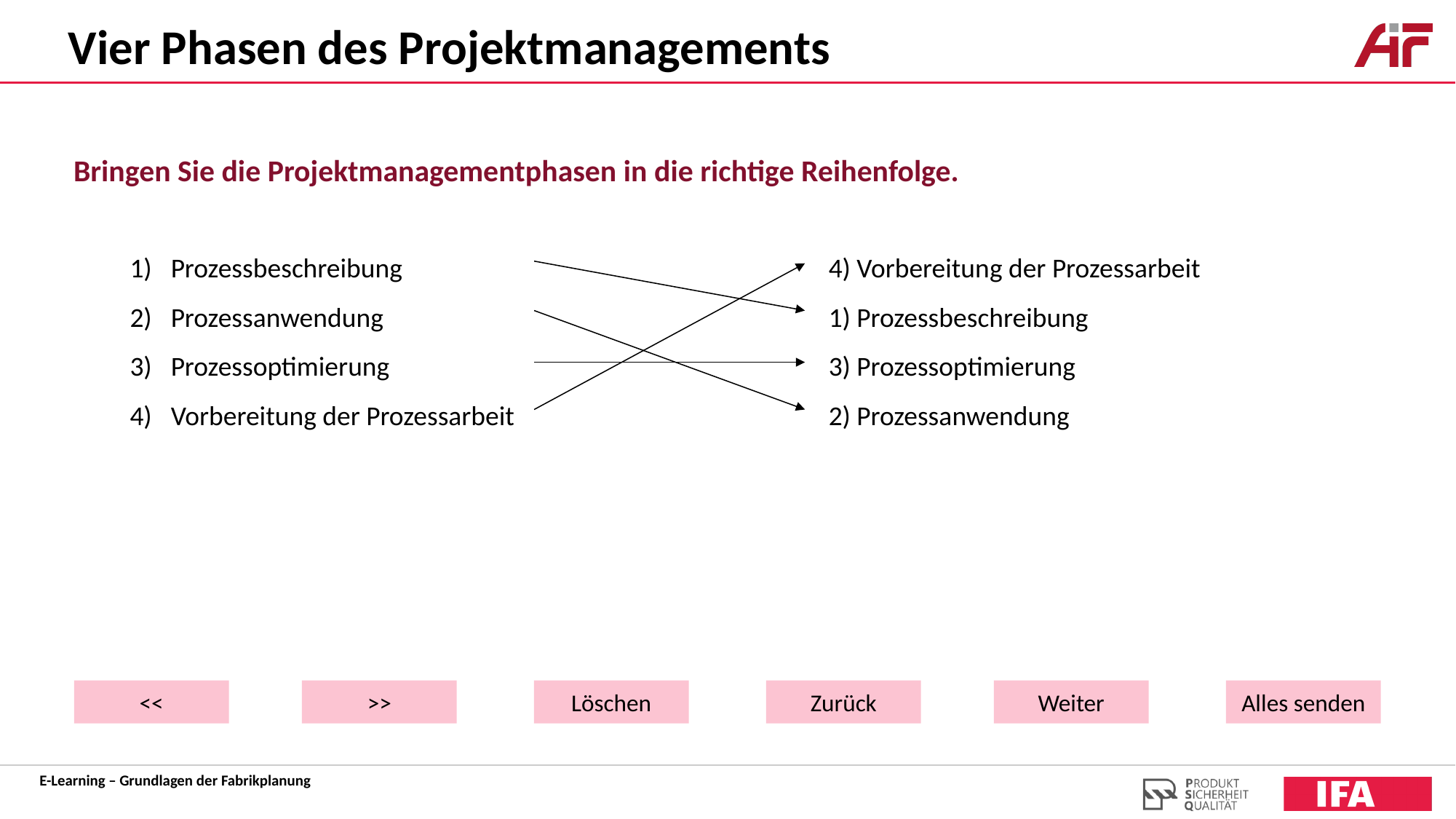

Vier Phasen des Projektmanagements
Bringen Sie die Projektmanagementphasen in die richtige Reihenfolge.
Prozessbeschreibung
Prozessanwendung
Prozessoptimierung
Vorbereitung der Prozessarbeit
4) Vorbereitung der Prozessarbeit
1) Prozessbeschreibung
3) Prozessoptimierung
2) Prozessanwendung
<<
>>
Löschen
Zurück
Weiter
Alles senden